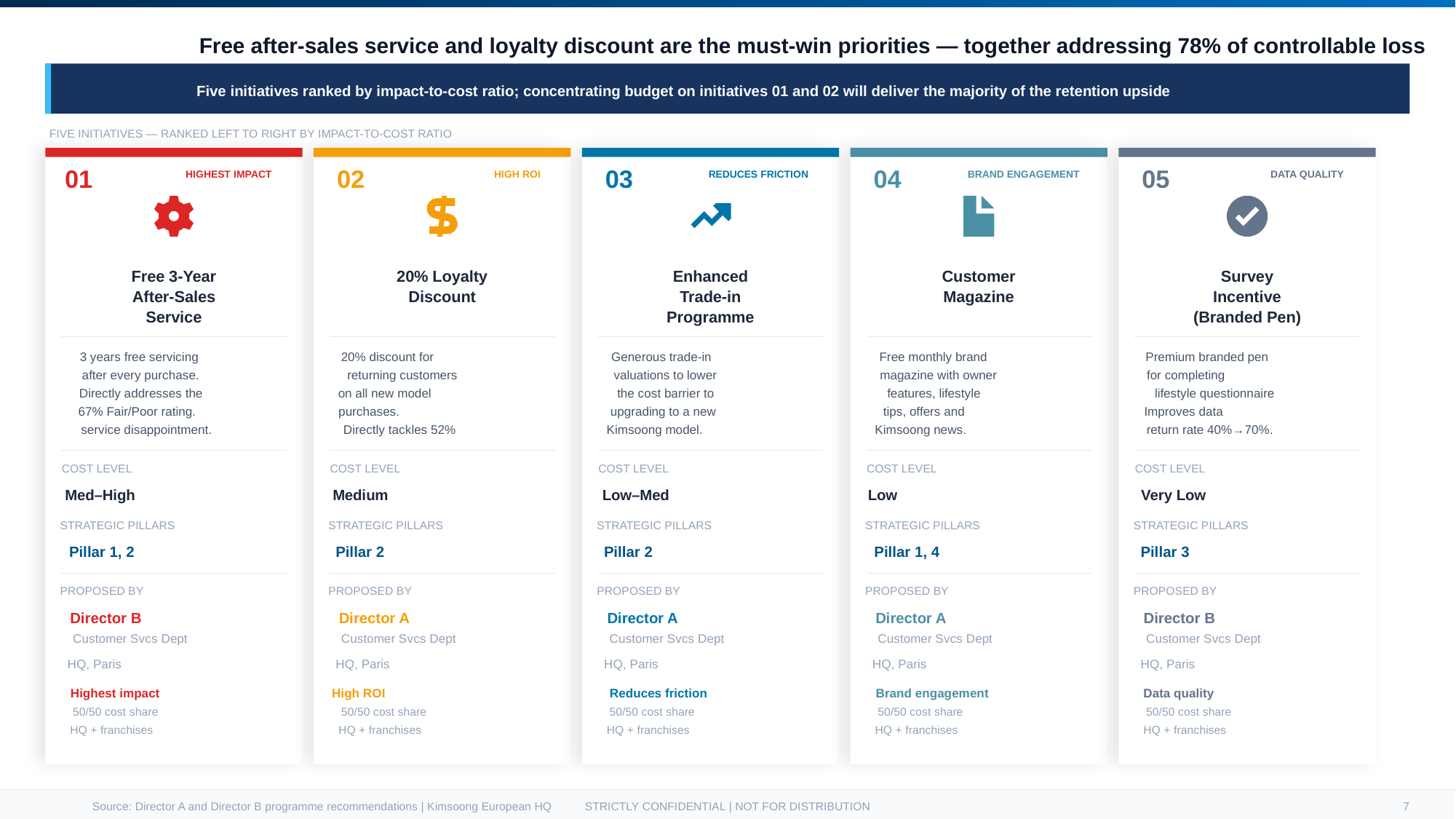

Free after-sales service and loyalty discount are the must-win priorities — together addressing 78% of controllable loss

Five initiatives ranked by impact-to-cost ratio; concentrating budget on initiatives 01 and 02 will deliver the majority of the retention upside
FIVE INITIATIVES — RANKED LEFT TO RIGHT BY IMPACT-TO-COST RATIO

01
02
03
04
05
HIGHEST IMPACT
HIGH ROI
REDUCES FRICTION
BRAND ENGAGEMENT
DATA QUALITY

Free 3-Year
20% Loyalty
Enhanced
Customer
Survey
After-Sales
Discount
Trade-in
Magazine
Incentive
Service
Programme
(Branded Pen)

3 years free servicing
20% discount for
Generous trade-in
Free monthly brand
Premium branded pen
after every purchase.
returning customers
valuations to lower
magazine with owner
for completing
Directly addresses the
on all new model
the cost barrier to
features, lifestyle
lifestyle questionnaire
67% Fair/Poor rating.
purchases.
upgrading to a new
tips, offers and
Improves data
service disappointment.
Directly tackles 52%
Kimsoong model.
Kimsoong news.
return rate 40%→70%.

COST LEVEL
COST LEVEL
COST LEVEL
COST LEVEL
COST LEVEL
Med–High
Medium
Low–Med
Low
Very Low
STRATEGIC PILLARS
STRATEGIC PILLARS
STRATEGIC PILLARS
STRATEGIC PILLARS
STRATEGIC PILLARS
Pillar 1, 2
Pillar 2
Pillar 2
Pillar 1, 4
Pillar 3

PROPOSED BY
PROPOSED BY
PROPOSED BY
PROPOSED BY
PROPOSED BY
Director B
Director A
Director A
Director A
Director B
Customer Svcs Dept
Customer Svcs Dept
Customer Svcs Dept
Customer Svcs Dept
Customer Svcs Dept
HQ, Paris
HQ, Paris
HQ, Paris
HQ, Paris
HQ, Paris
Highest impact
High ROI
Reduces friction
Brand engagement
Data quality
50/50 cost share
50/50 cost share
50/50 cost share
50/50 cost share
50/50 cost share
HQ + franchises
HQ + franchises
HQ + franchises
HQ + franchises
HQ + franchises

Source: Director A and Director B programme recommendations | Kimsoong European HQ
STRICTLY CONFIDENTIAL | NOT FOR DISTRIBUTION
7